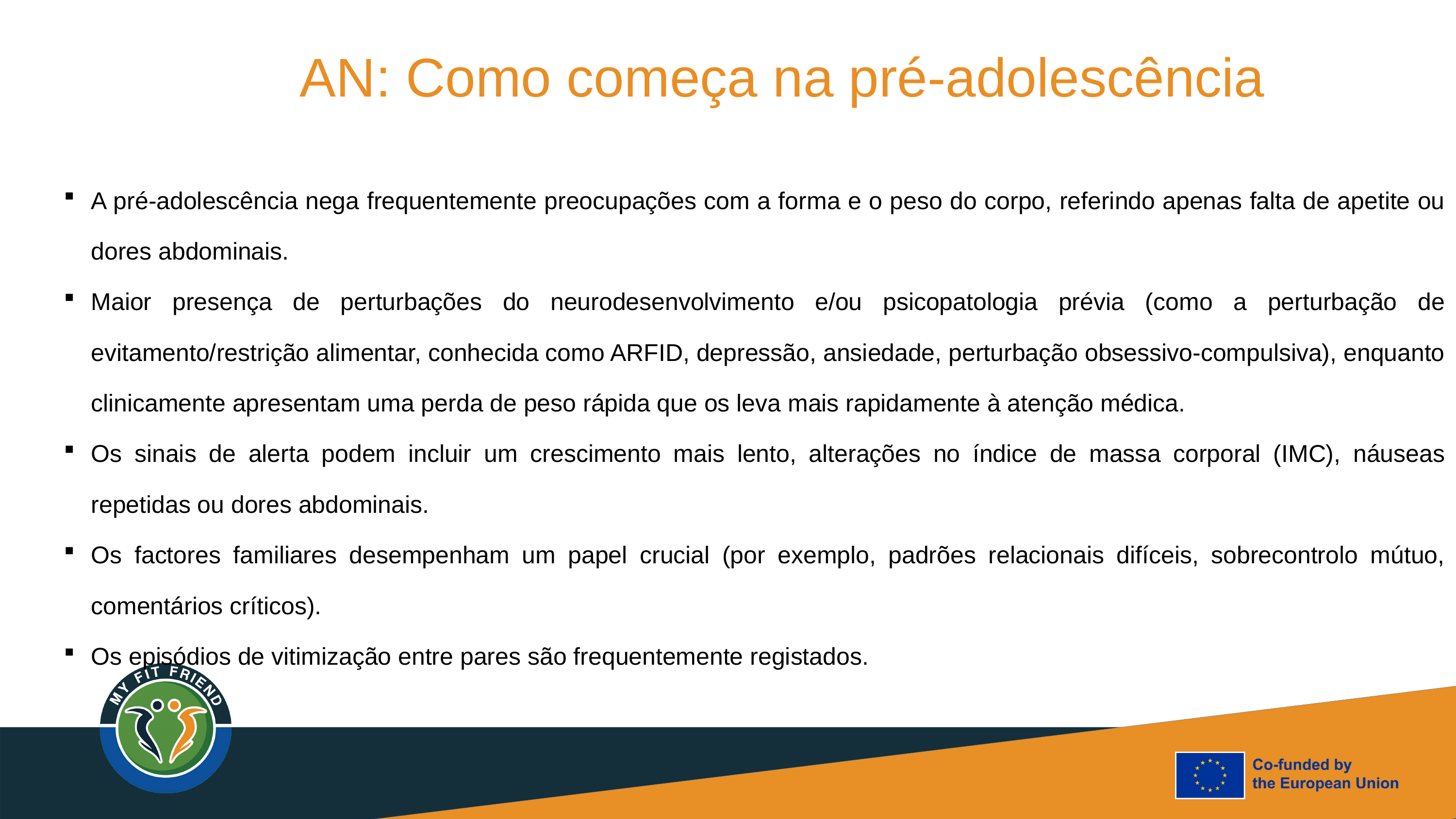

AN: Como começa na pré-adolescência
A pré-adolescência nega frequentemente preocupações com a forma e o peso do corpo, referindo apenas falta de apetite ou dores abdominais.
Maior presença de perturbações do neurodesenvolvimento e/ou psicopatologia prévia (como a perturbação de evitamento/restrição alimentar, conhecida como ARFID, depressão, ansiedade, perturbação obsessivo-compulsiva), enquanto clinicamente apresentam uma perda de peso rápida que os leva mais rapidamente à atenção médica.
Os sinais de alerta podem incluir um crescimento mais lento, alterações no índice de massa corporal (IMC), náuseas repetidas ou dores abdominais.
Os factores familiares desempenham um papel crucial (por exemplo, padrões relacionais difíceis, sobrecontrolo mútuo, comentários críticos).
Os episódios de vitimização entre pares são frequentemente registados.